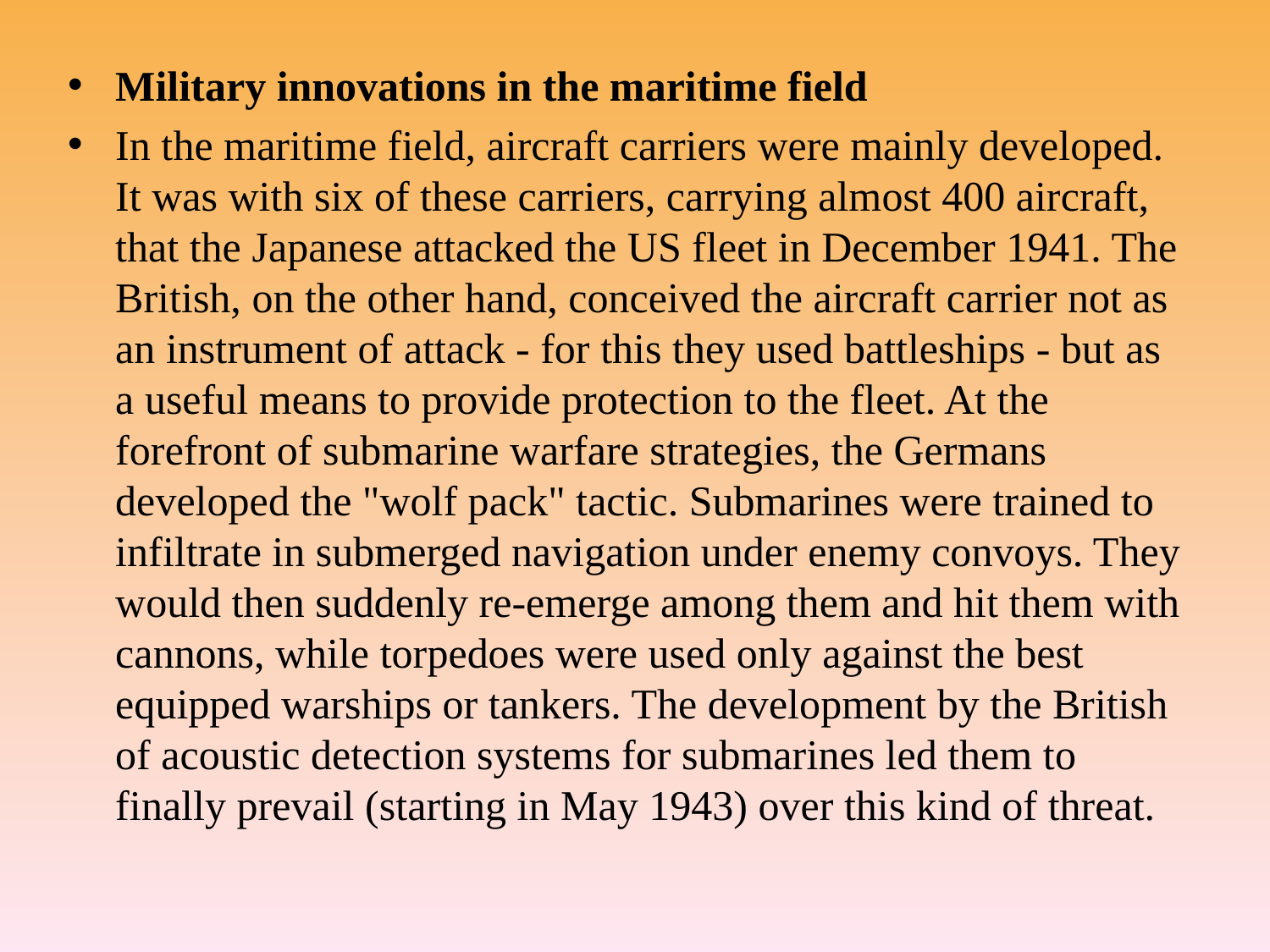

Military innovations in the maritime field
In the maritime field, aircraft carriers were mainly developed. It was with six of these carriers, carrying almost 400 aircraft, that the Japanese attacked the US fleet in December 1941. The British, on the other hand, conceived the aircraft carrier not as an instrument of attack - for this they used battleships - but as a useful means to provide protection to the fleet. At the forefront of submarine warfare strategies, the Germans developed the "wolf pack" tactic. Submarines were trained to infiltrate in submerged navigation under enemy convoys. They would then suddenly re-emerge among them and hit them with cannons, while torpedoes were used only against the best equipped warships or tankers. The development by the British of acoustic detection systems for submarines led them to finally prevail (starting in May 1943) over this kind of threat.